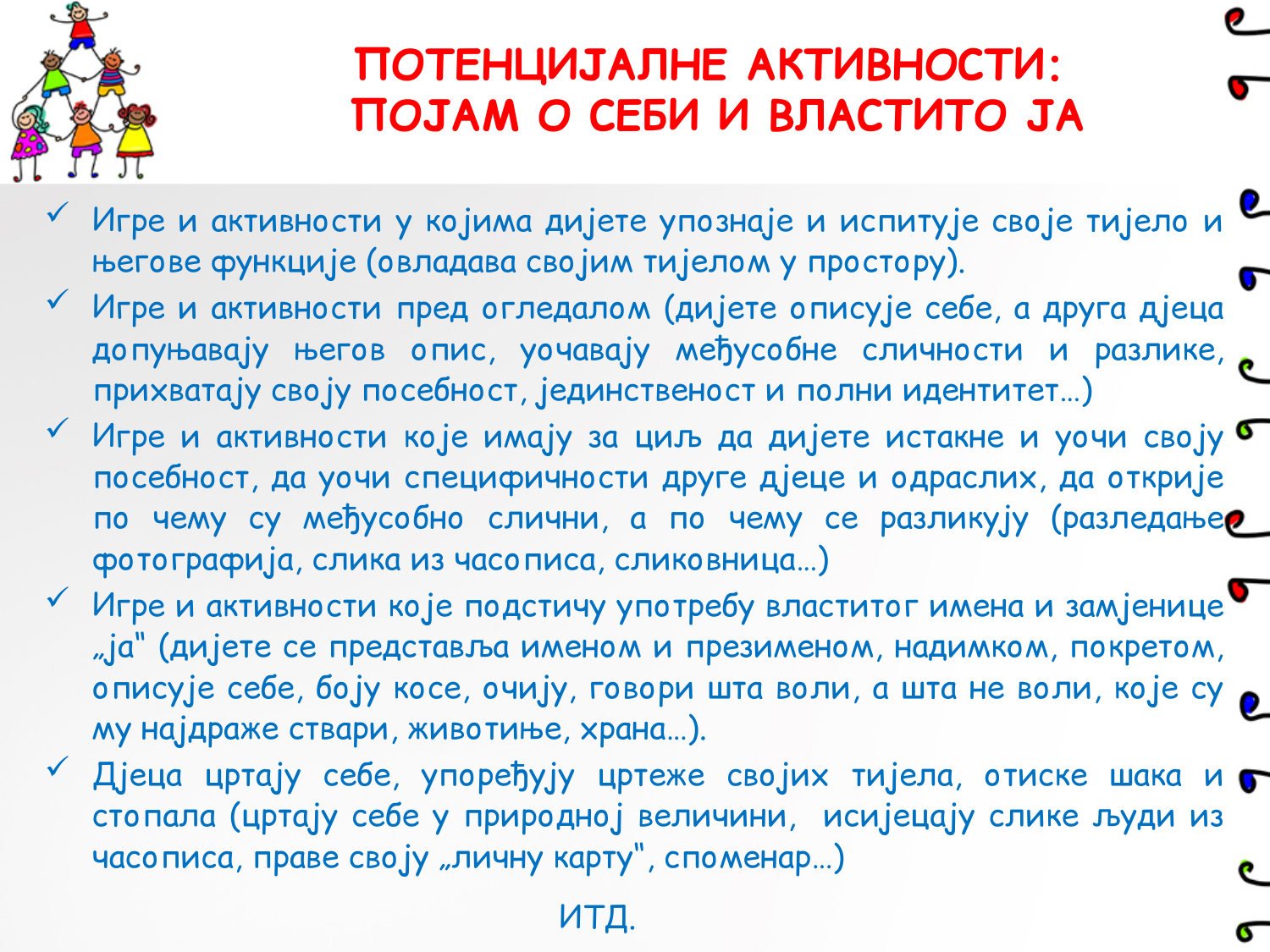

# ПОТЕНЦИЈАЛНЕ АКТИВНОСТИ: ПОЈАМ О СЕБИ И ВЛАСТИТО ЈА
Игре и активности у којима дијете упознаје и испитује своје тијело и његове функције (овладава својим тијелом у простору).
Игре и активности пред огледалом (дијете описује себе, а друга дјеца допуњавају његов опис, уочавају међусобне сличности и разлике, прихватају своју посебност, јединственост и полни идентитет…)
Игре и активности које имају за циљ да дијете истакне и уочи своју посебност, да уочи специфичности друге дјеце и одраслих, да открије по чему су међусобно слични, а по чему се разликују (разледање фотографија, слика из часописа, сликовница…)
Игре и активности које подстичу употребу властитог имена и замјенице „ја“ (дијете се представља именом и презименом, надимком, покретом, описује себе, боју косе, очију, говори шта воли, а шта не воли, које су му најдраже ствари, животиње, храна…).
Дјеца цртају себе, упоређују цртеже својих тијела, отиске шака и стопала (цртају себе у природној величини,  исијецају слике људи из часописа, праве своју „личну карту“, споменар…)
                                                      ИТД.